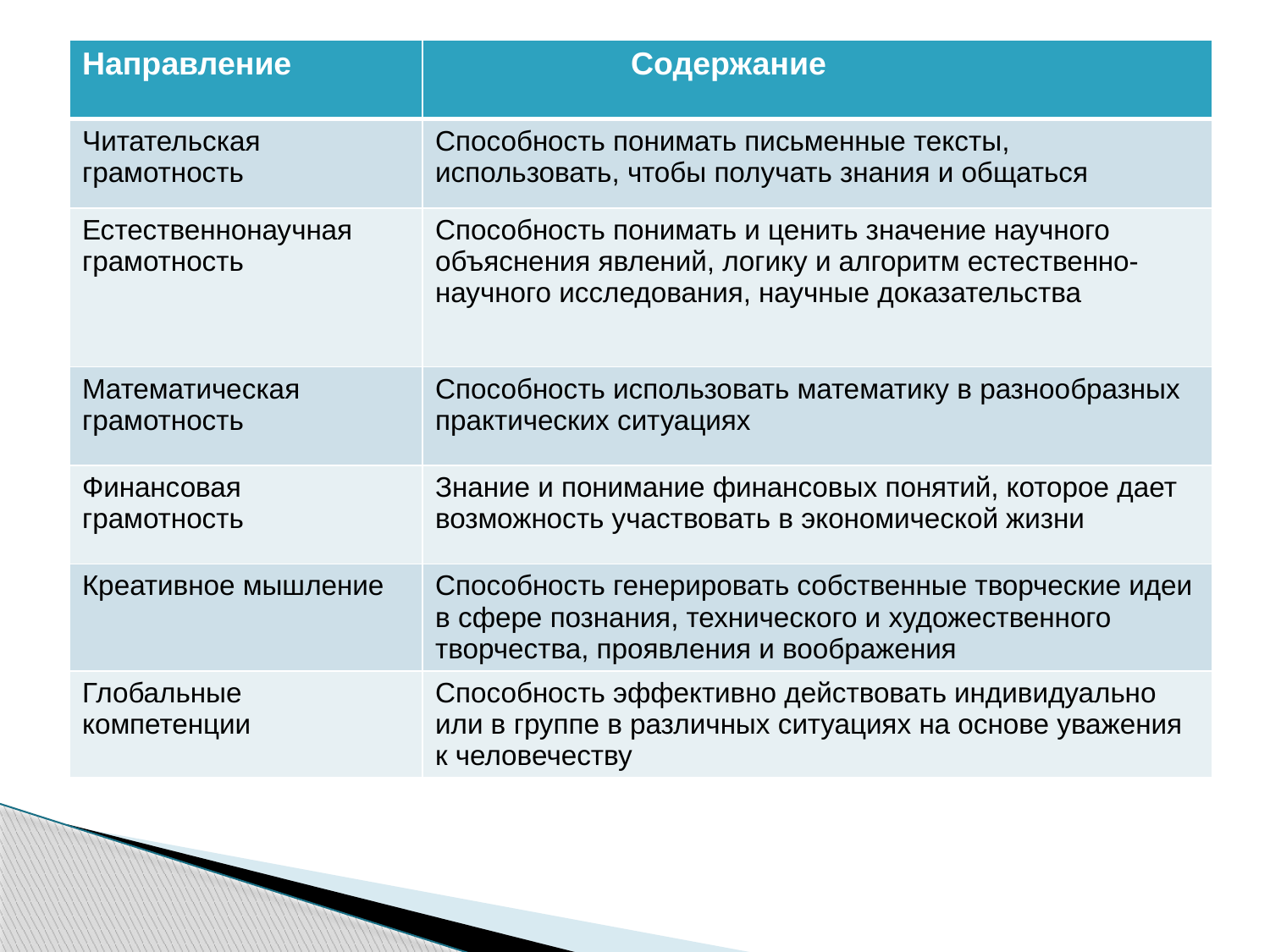

| Направление | Содержание |
| --- | --- |
| Читательская грамотность | Способность понимать письменные тексты, использовать, чтобы получать знания и общаться |
| Естественнонаучная грамотность | Способность понимать и ценить значение научного объяснения явлений, логику и алгоритм естественно-научного исследования, научные доказательства |
| Математическая грамотность | Способность использовать математику в разнообразных практических ситуациях |
| Финансовая грамотность | Знание и понимание финансовых понятий, которое дает возможность участвовать в экономической жизни |
| Креативное мышление | Способность генерировать собственные творческие идеи в сфере познания, технического и художественного творчества, проявления и воображения |
| Глобальные компетенции | Способность эффективно действовать индивидуально или в группе в различных ситуациях на основе уважения к человечеству |